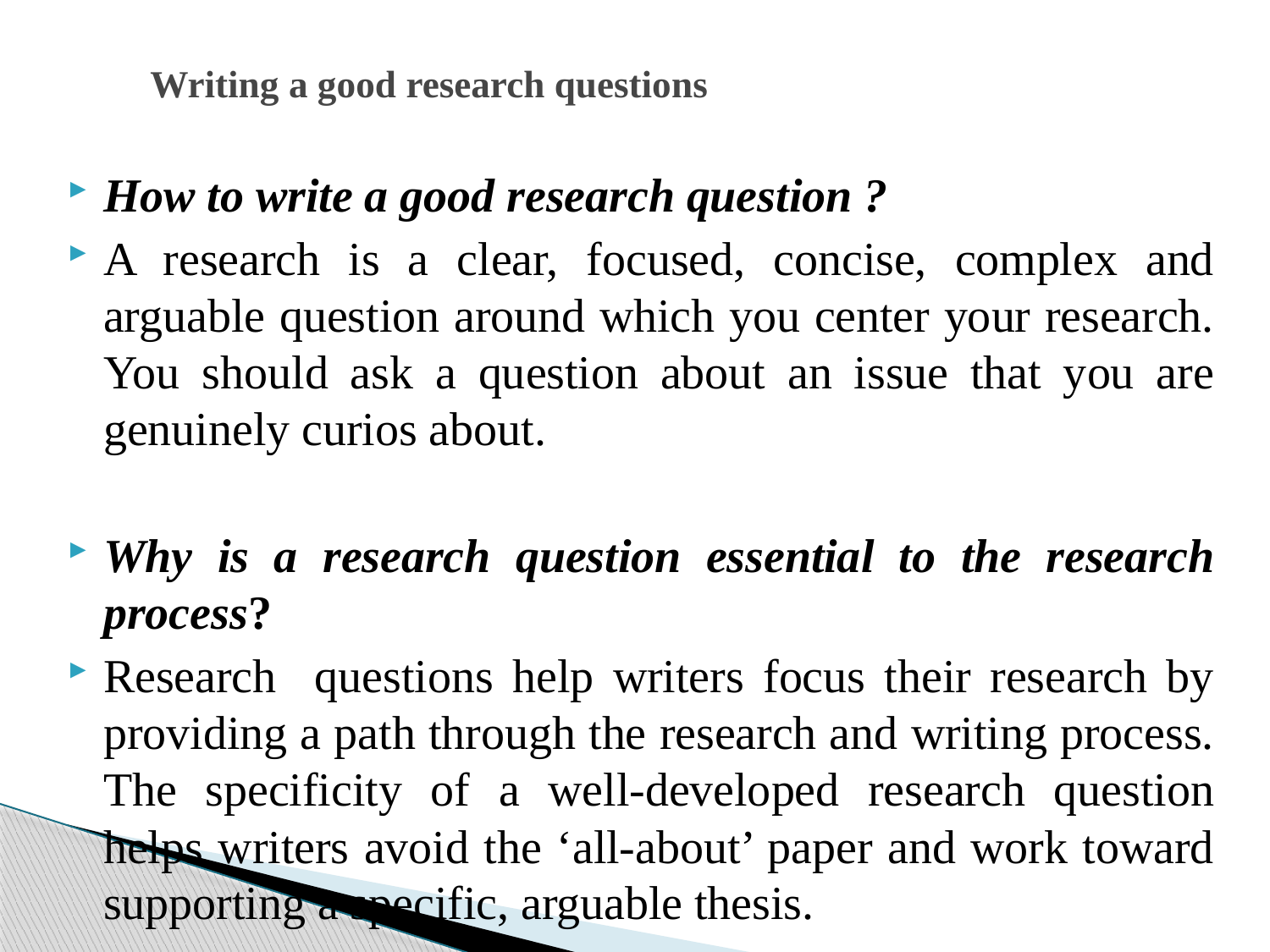

# Writing a good research questions
How to write a good research question ?
A research is a clear, focused, concise, complex and arguable question around which you center your research. You should ask a question about an issue that you are genuinely curios about.

Why is a research question essential to the research process?
Research  questions help writers focus their research by providing a path through the research and writing process. The specificity of a well-developed research question helps writers avoid the ‘all-about’ paper and work toward supporting a specific, arguable thesis.